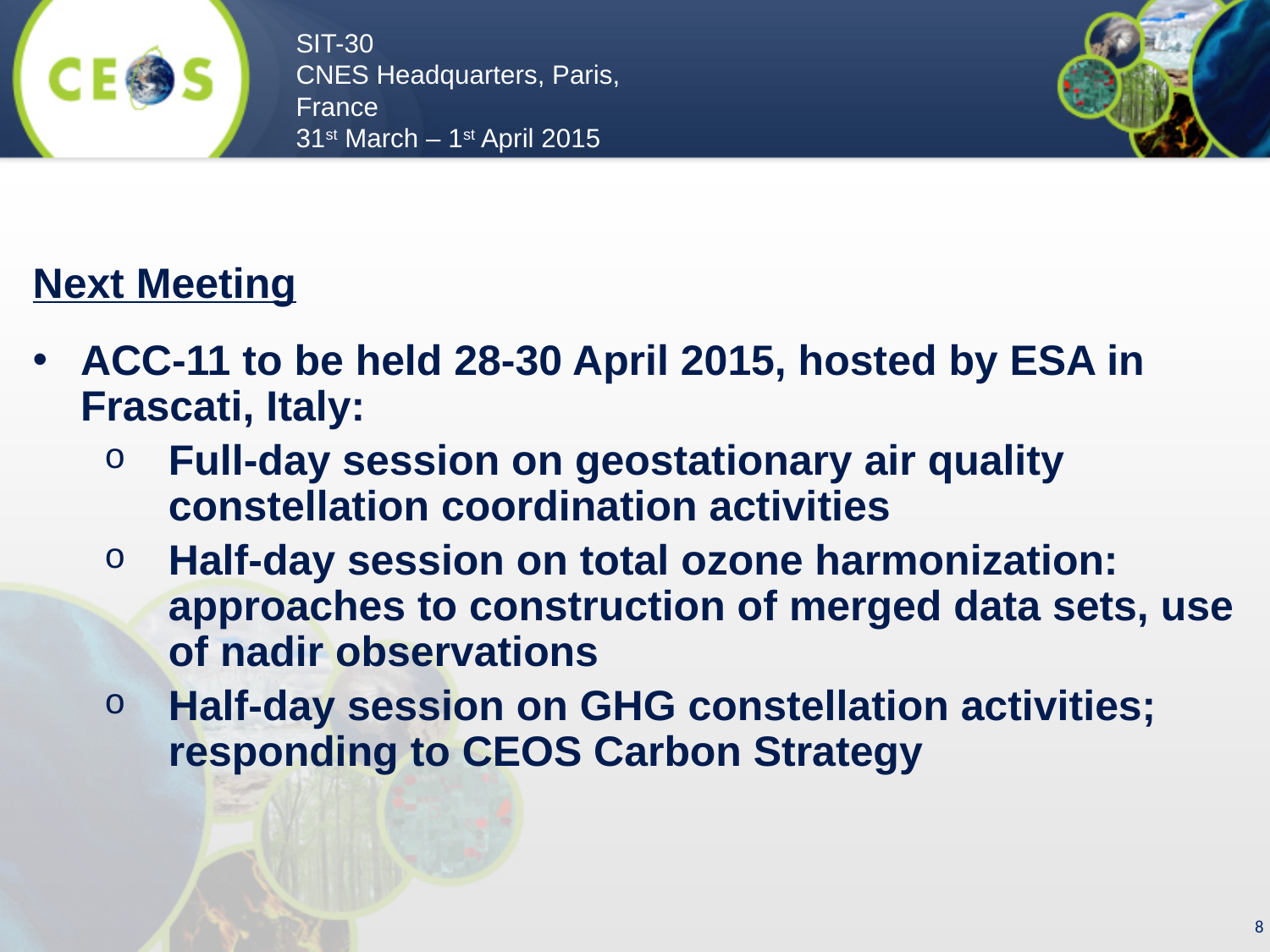

Next Meeting

ACC-11 to be held 28-30 April 2015, hosted by ESA in Frascati, Italy:
Full-day session on geostationary air quality constellation coordination activities
Half-day session on total ozone harmonization: approaches to construction of merged data sets, use of nadir observations
Half-day session on GHG constellation activities; responding to CEOS Carbon Strategy
8